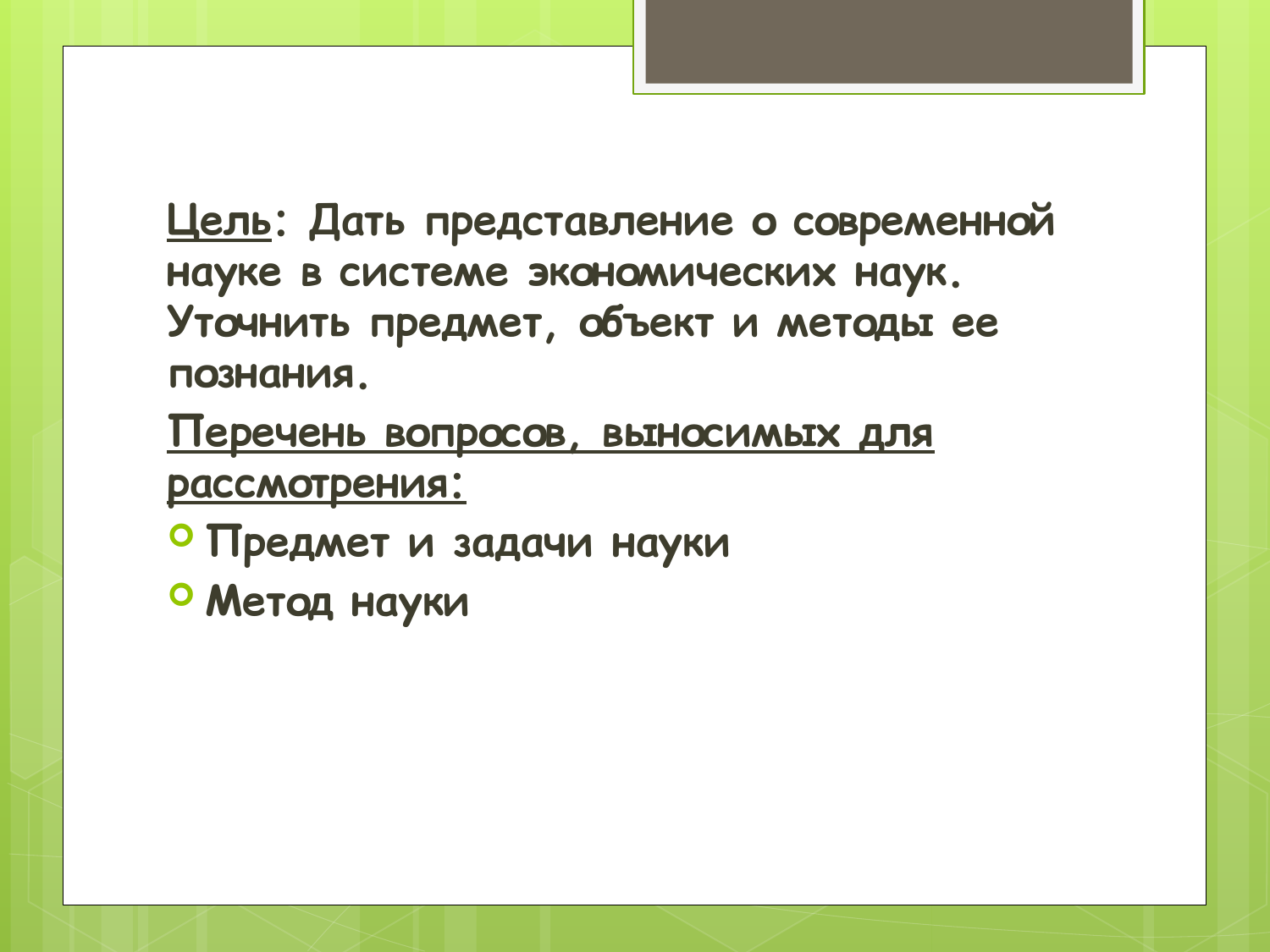

Цель: Дать представление о современной науке в системе экономических наук. Уточнить предмет, объект и методы ее познания.
Перечень вопросов, выносимых для рассмотрения:
Предмет и задачи науки
Метод науки